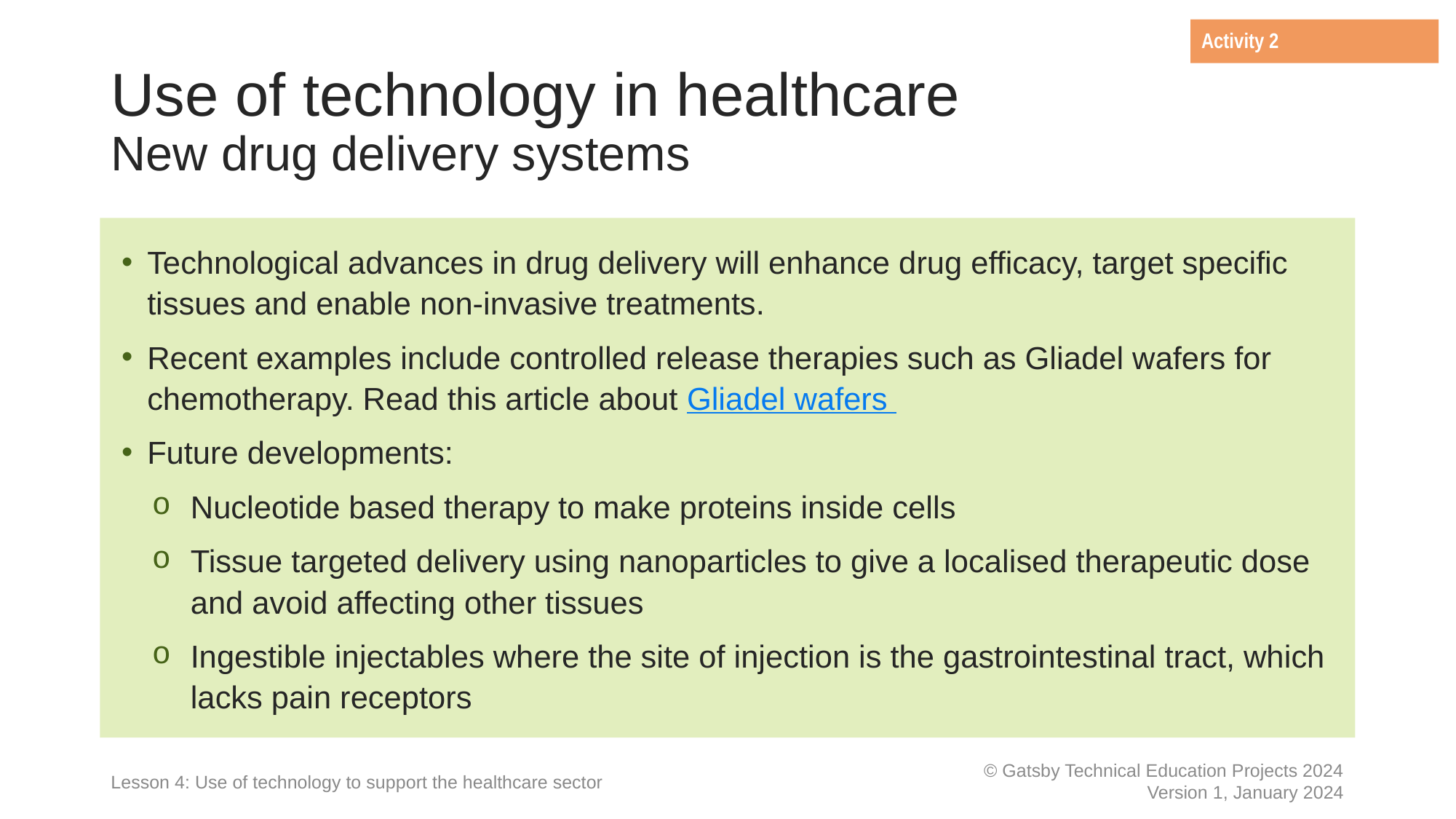

Activity 2
# Use of technology in healthcare New drug delivery systems
Technological advances in drug delivery will enhance drug efficacy, target specific tissues and enable non-invasive treatments.
Recent examples include controlled release therapies such as Gliadel wafers for chemotherapy. Read this article about Gliadel wafers
Future developments:
Nucleotide based therapy to make proteins inside cells
Tissue targeted delivery using nanoparticles to give a localised therapeutic dose and avoid affecting other tissues​
Ingestible injectables where the site of injection is the gastrointestinal tract, which lacks pain receptors

Lesson 4: Use of technology to support the healthcare sector